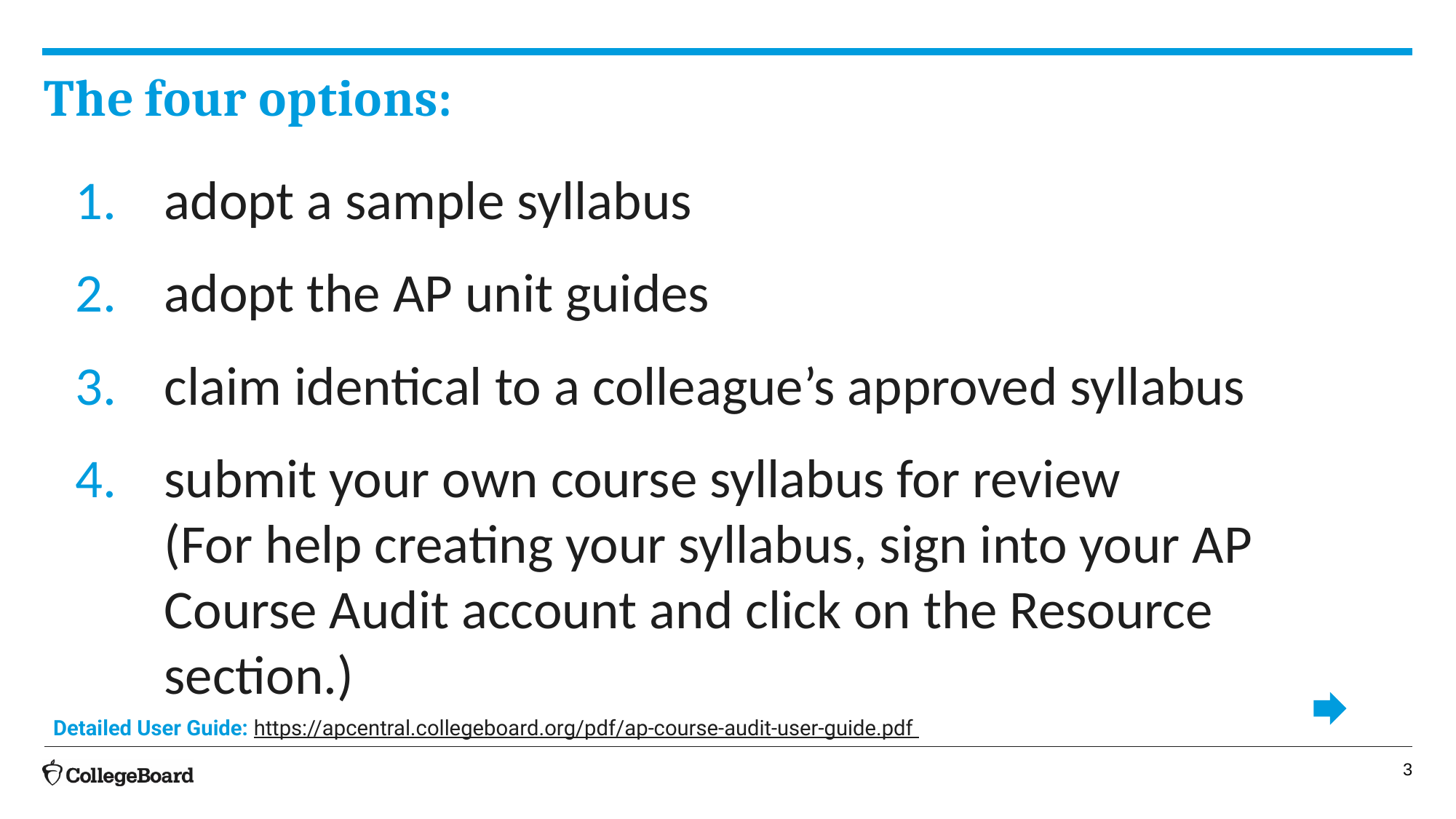

# The four options:
adopt a sample syllabus
adopt the AP unit guides
claim identical to a colleague’s approved syllabus
submit your own course syllabus for review
(For help creating your syllabus, sign into your AP Course Audit account and click on the Resource section.)

Detailed User Guide: https://apcentral.collegeboard.org/pdf/ap-course-audit-user-guide.pdf